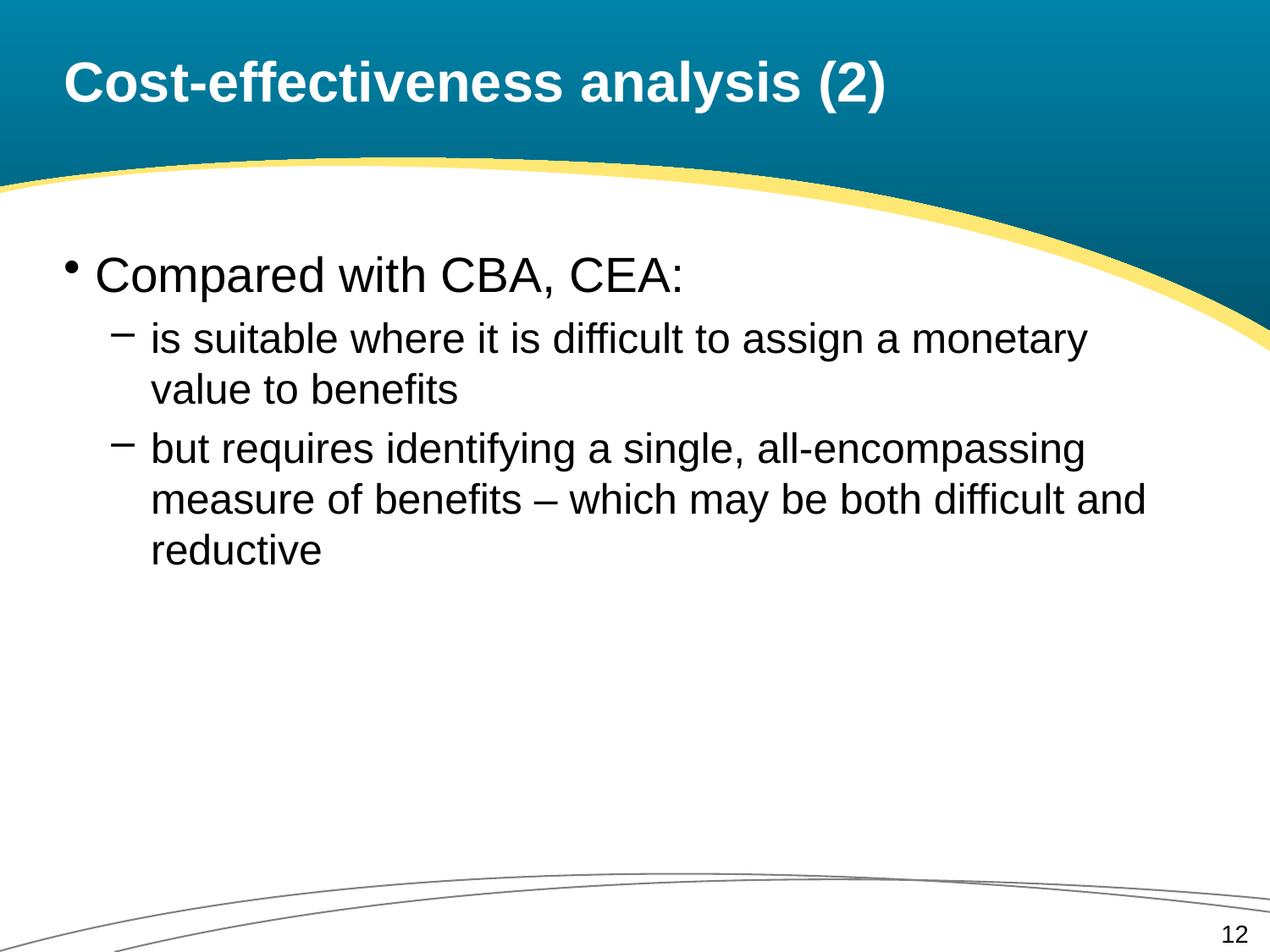

# Cost-effectiveness analysis (2)
Compared with CBA, CEA:
is suitable where it is difficult to assign a monetary value to benefits
but requires identifying a single, all-encompassing measure of benefits – which may be both difficult and reductive
12